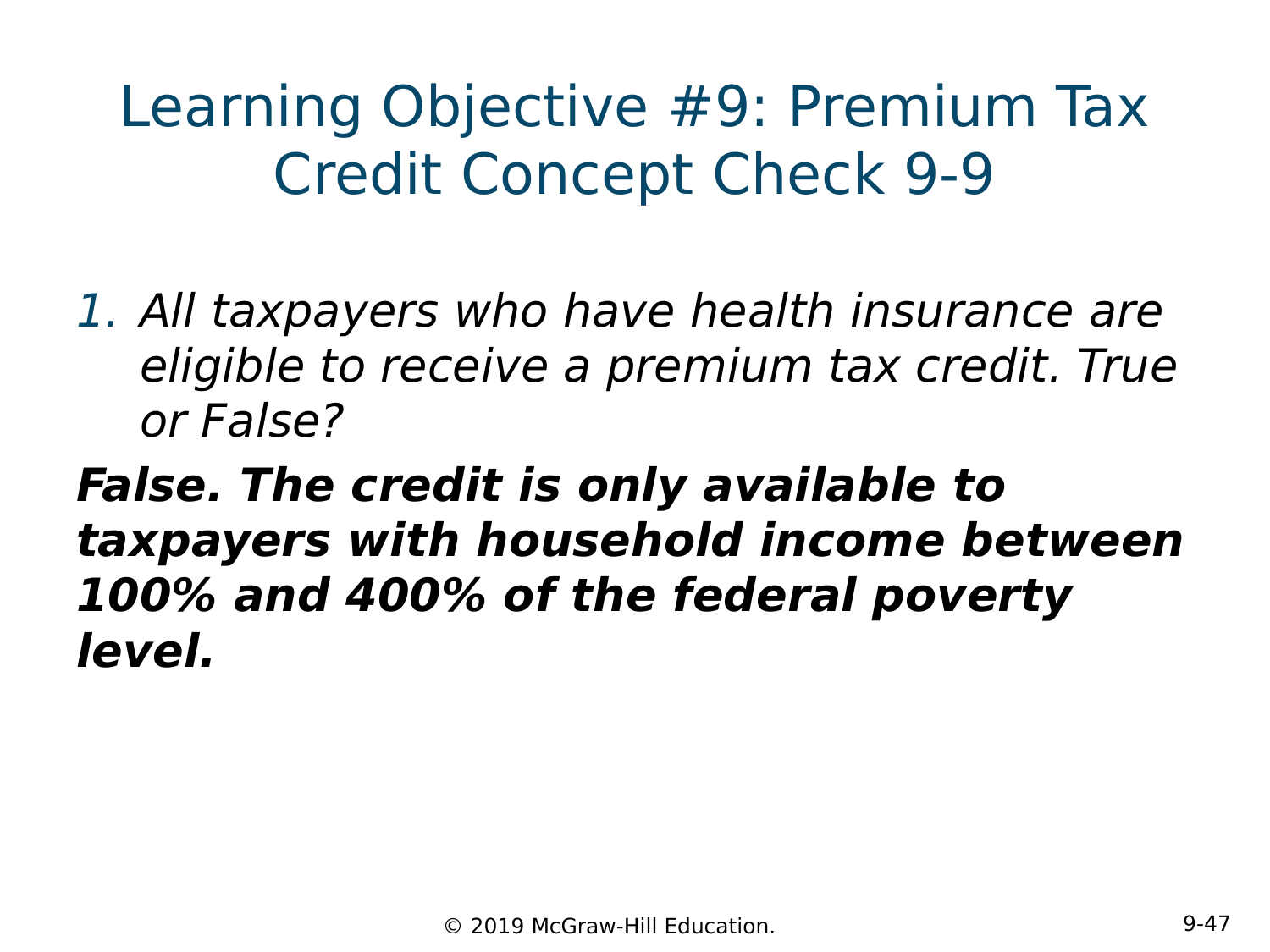

# Learning Objective #9: Premium Tax Credit Concept Check 9-9
All taxpayers who have health insurance are eligible to receive a premium tax credit. True or False?
False. The credit is only available to taxpayers with household income between 100% and 400% of the federal poverty level.